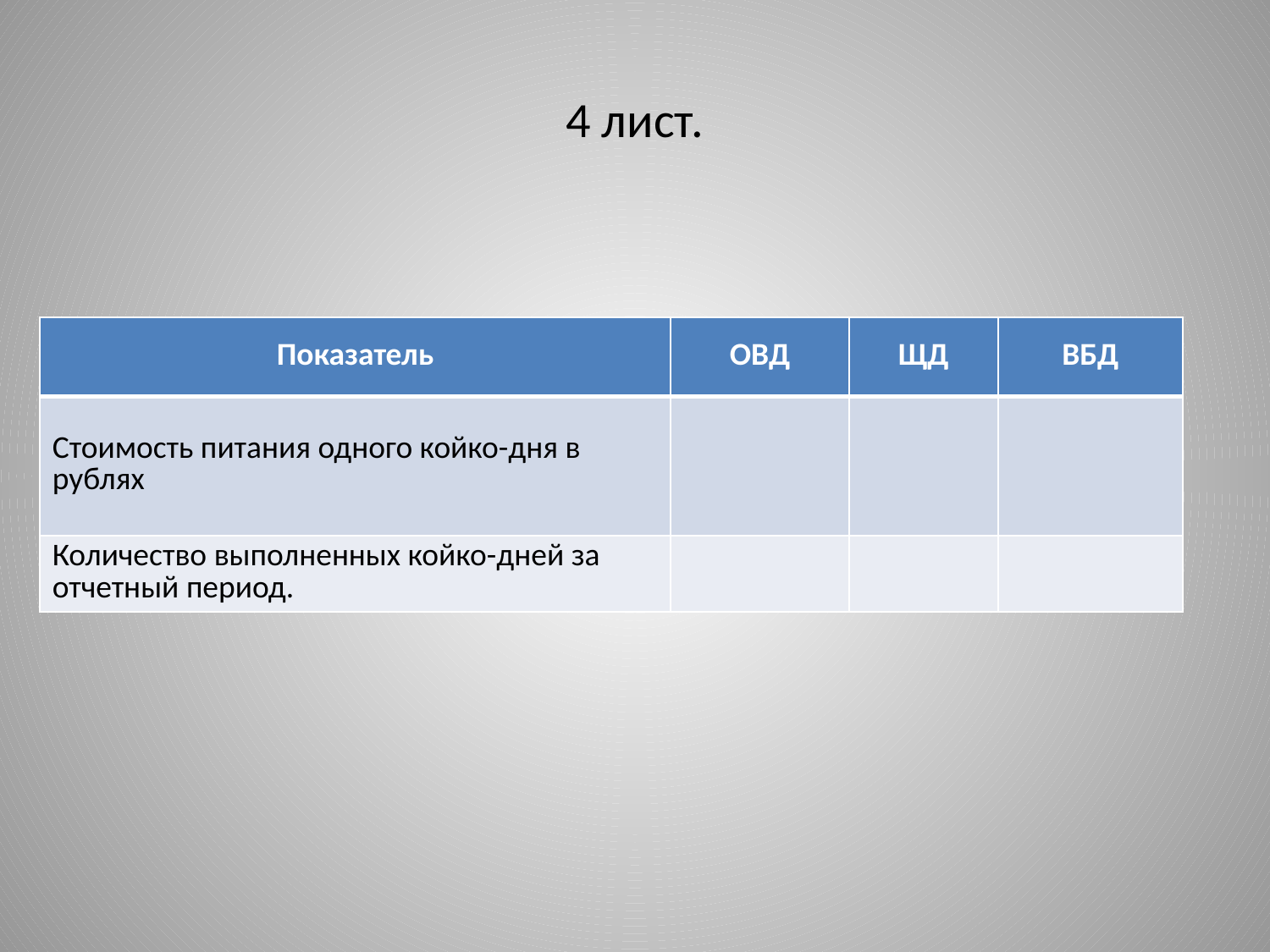

# 4 лист.
| Показатель | ОВД | ЩД | ВБД |
| --- | --- | --- | --- |
| Стоимость питания одного койко-дня в рублях |  |  |  |
| Количество выполненных койко-дней за отчетный период. |  |  |  |